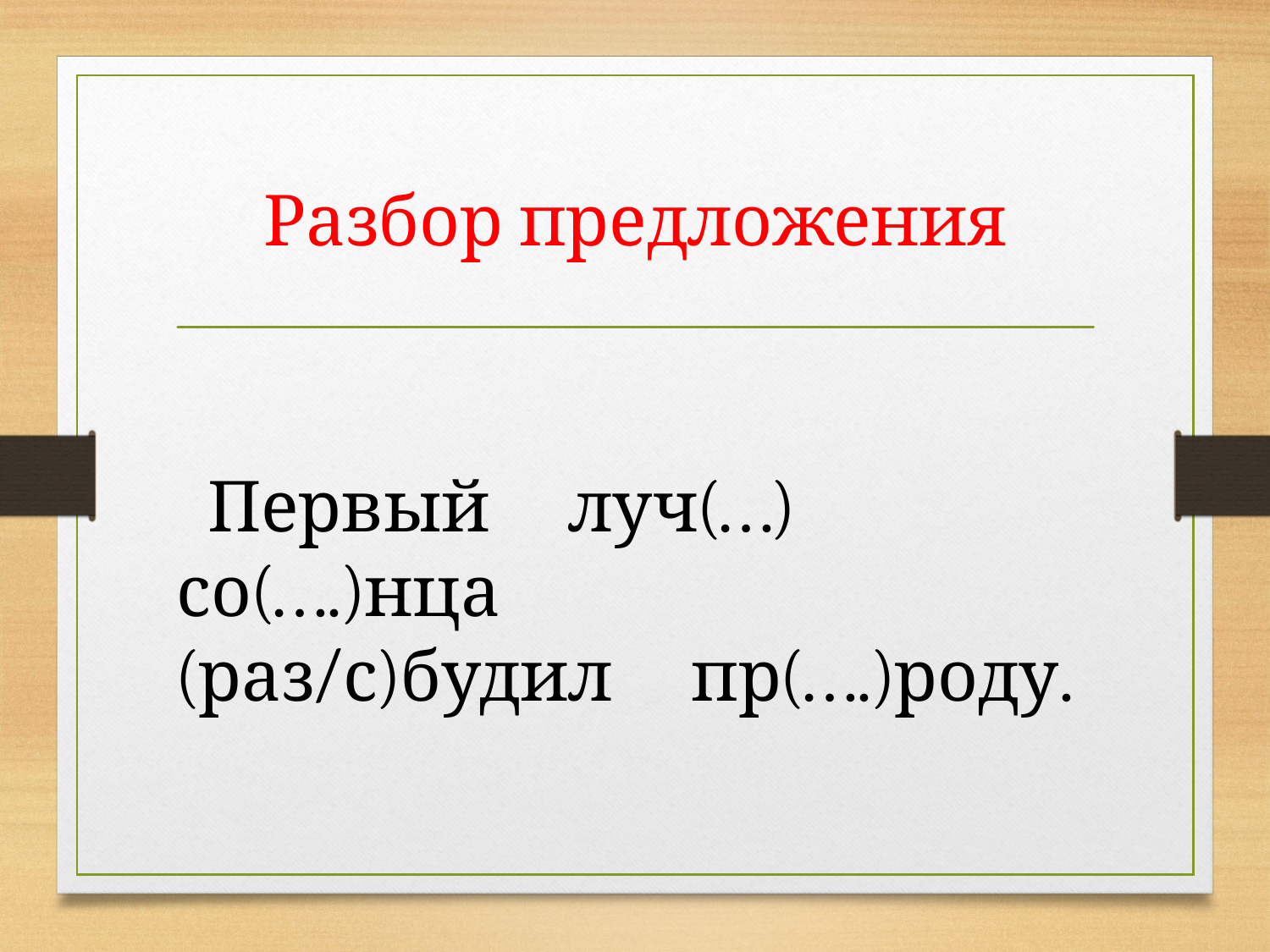

# Разбор предложения

  Первый     луч(…)   со(….)нца           (раз/с)будил     пр(….)роду.